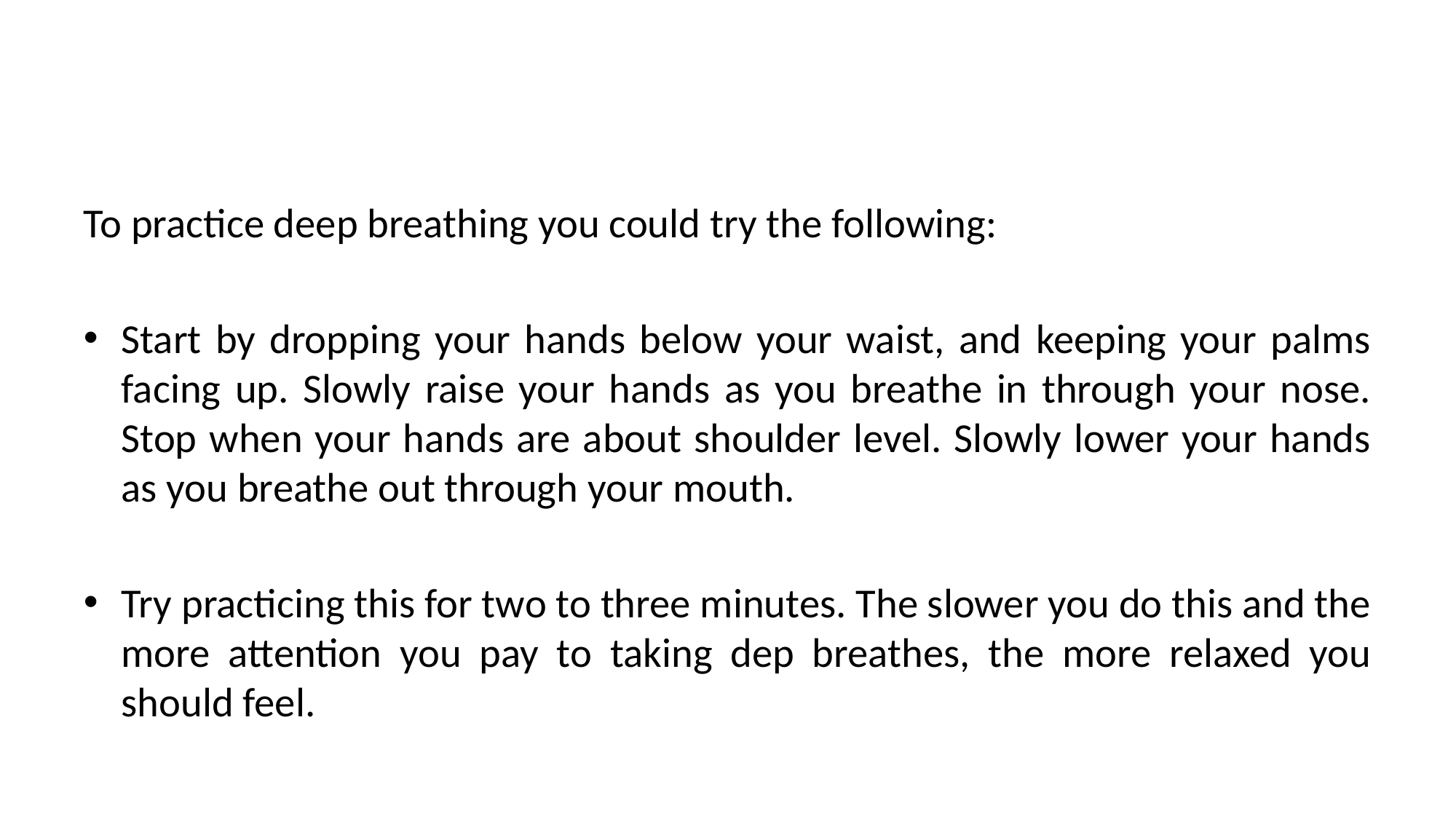

#
To practice deep breathing you could try the following:

Start by dropping your hands below your waist, and keeping your palms facing up. Slowly raise your hands as you breathe in through your nose. Stop when your hands are about shoulder level. Slowly lower your hands as you breathe out through your mouth.

Try practicing this for two to three minutes. The slower you do this and the more attention you pay to taking dep breathes, the more relaxed you should feel.